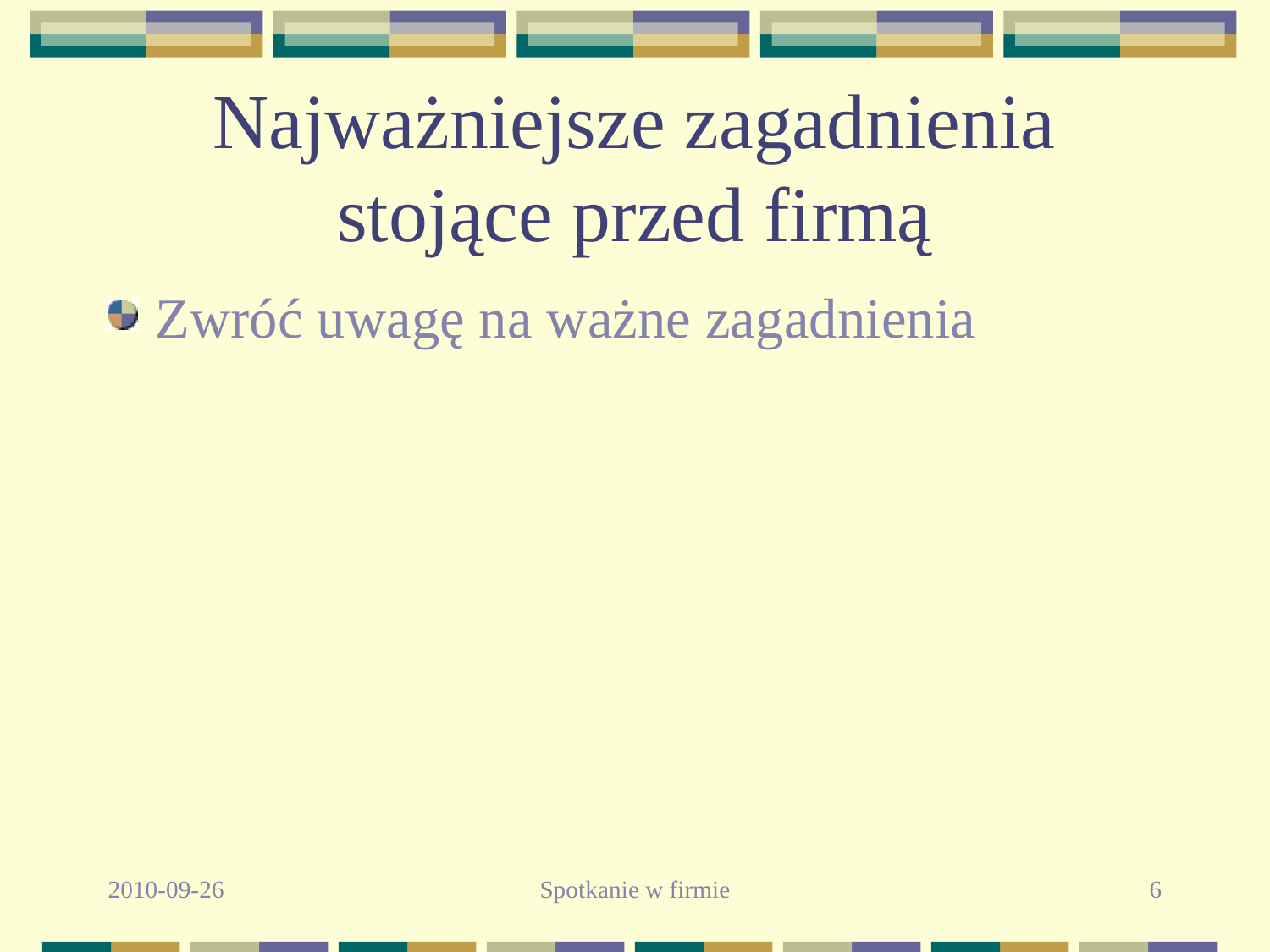

# Najważniejsze zagadnienia stojące przed firmą
Zwróć uwagę na ważne zagadnienia
2010-09-26
Spotkanie w firmie
6